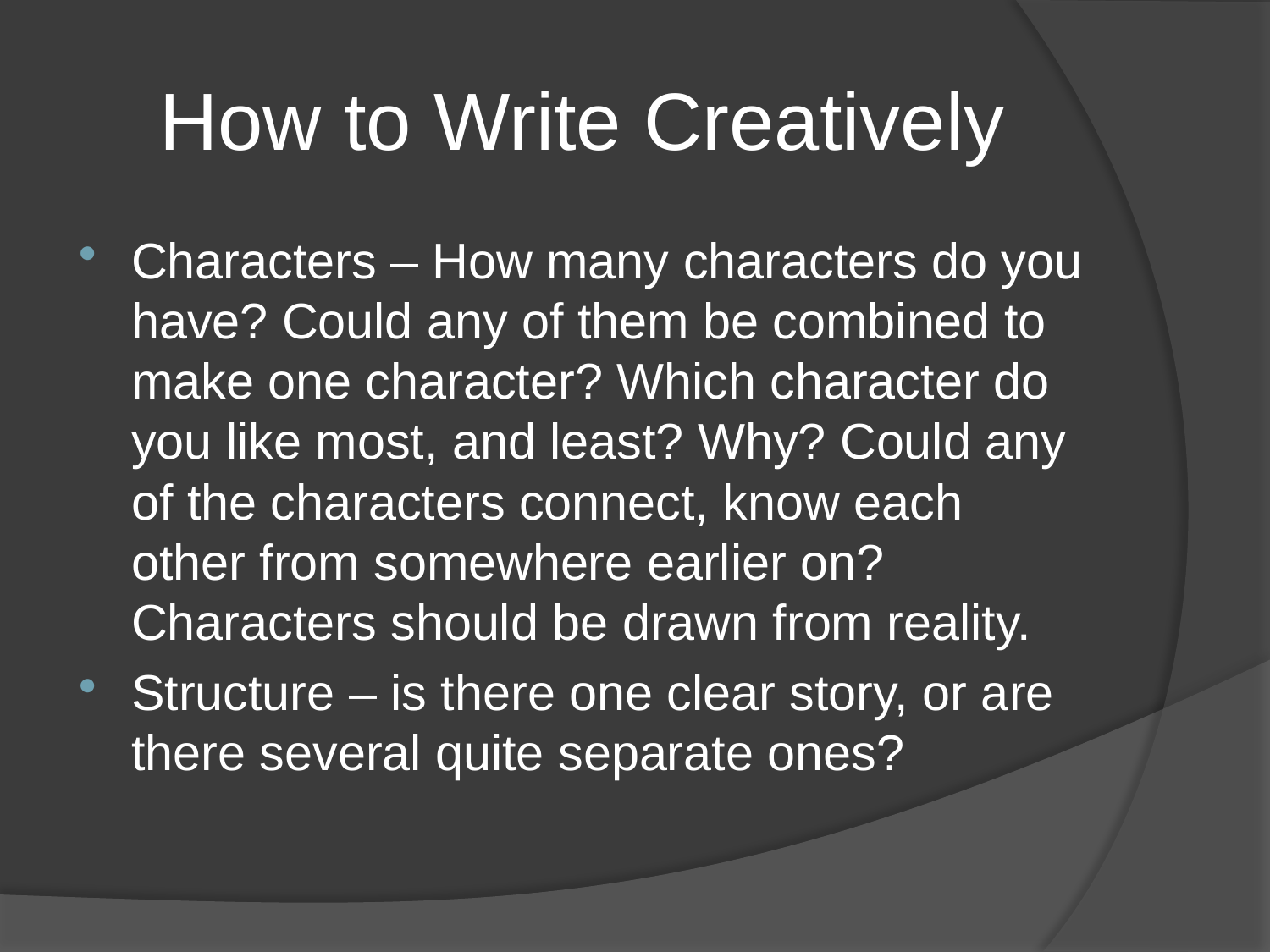

# How to Write Creatively
Characters – How many characters do you have? Could any of them be combined to make one character? Which character do you like most, and least? Why? Could any of the characters connect, know each other from somewhere earlier on? Characters should be drawn from reality.
Structure – is there one clear story, or are there several quite separate ones?